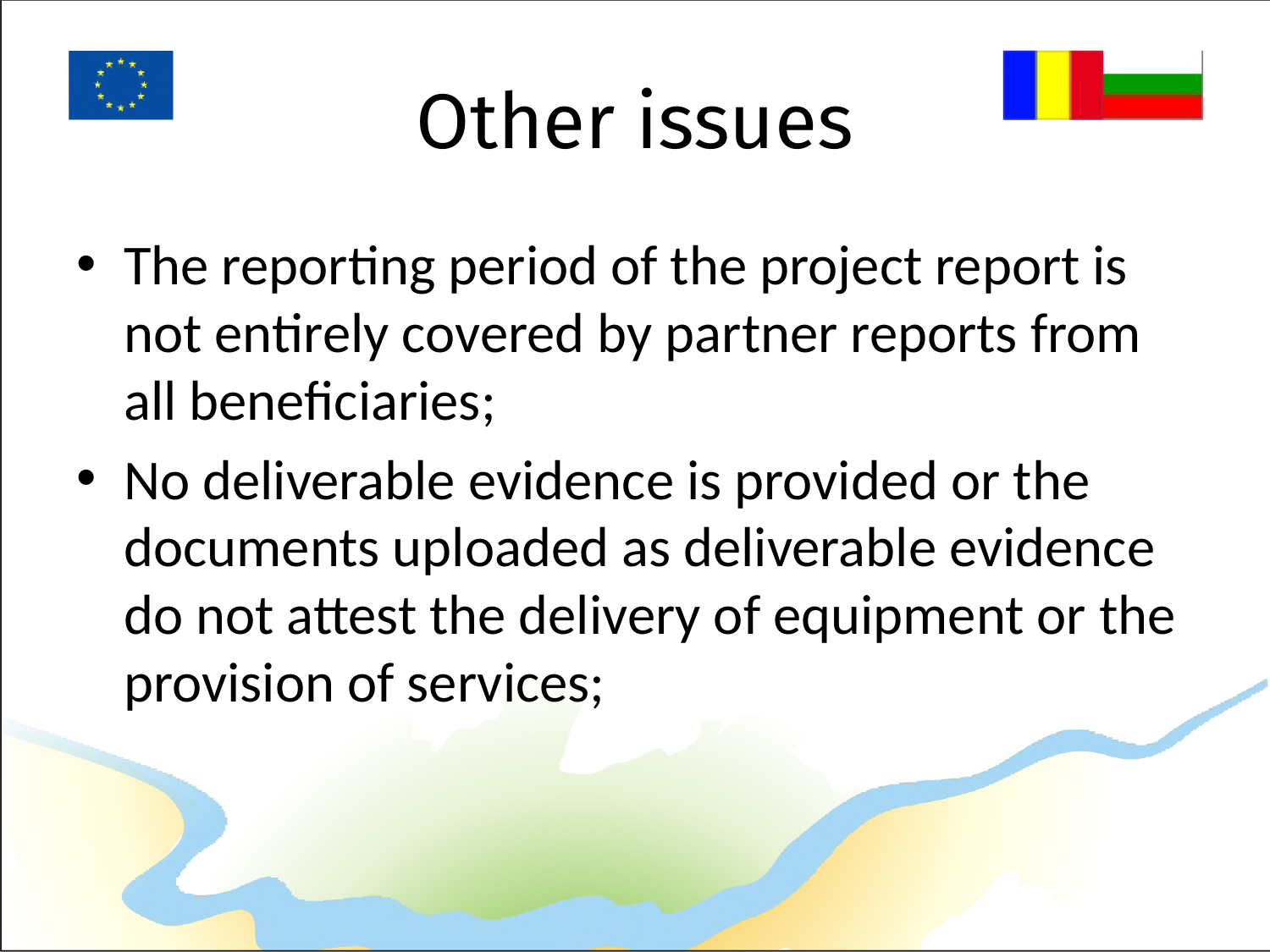

# Other issues
The reporting period of the project report is not entirely covered by partner reports from all beneficiaries;
No deliverable evidence is provided or the documents uploaded as deliverable evidence  do not attest the delivery of equipment or the provision of services;